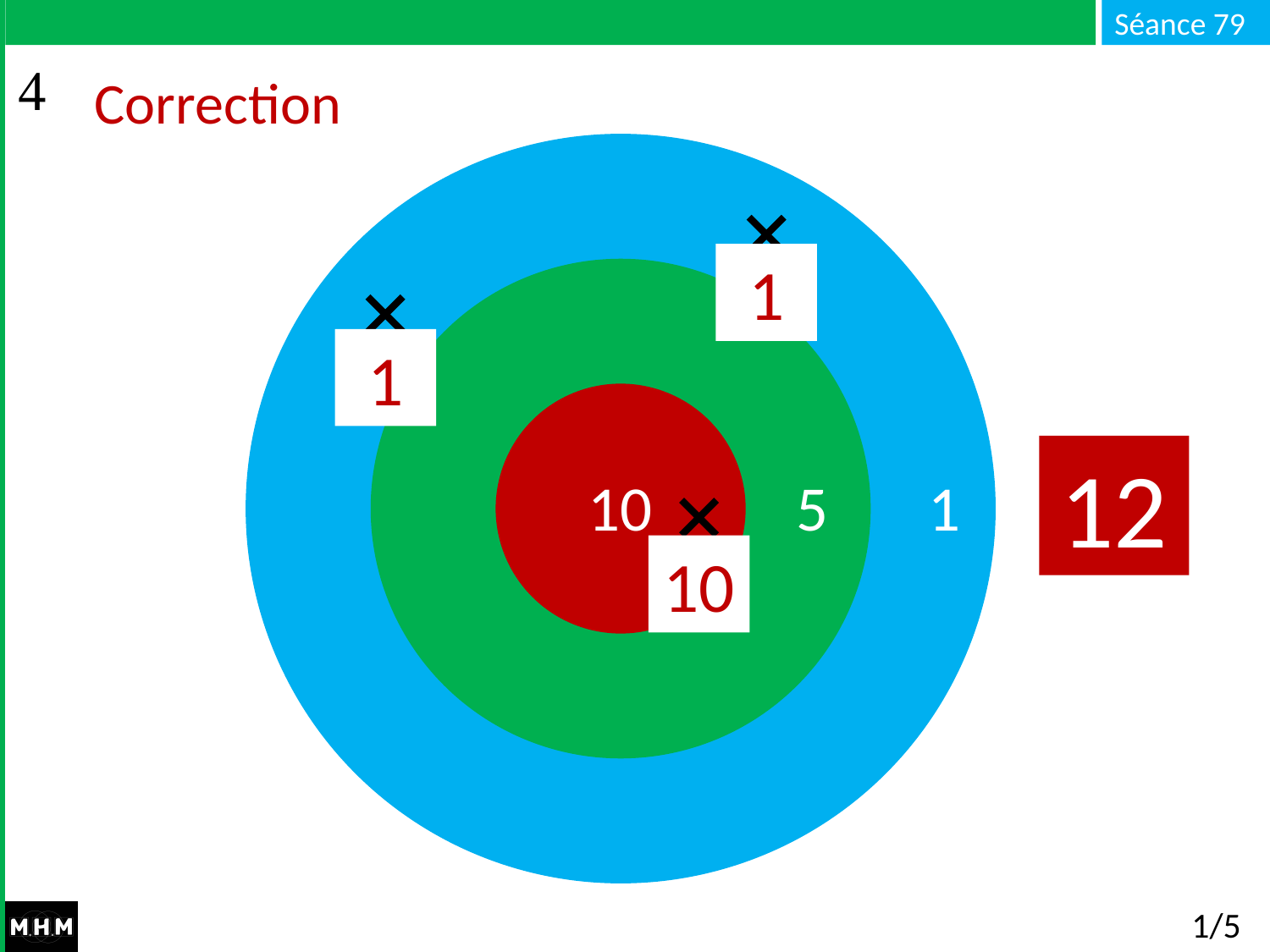

# Correction

1

1
12
10          5       1

10
1/5